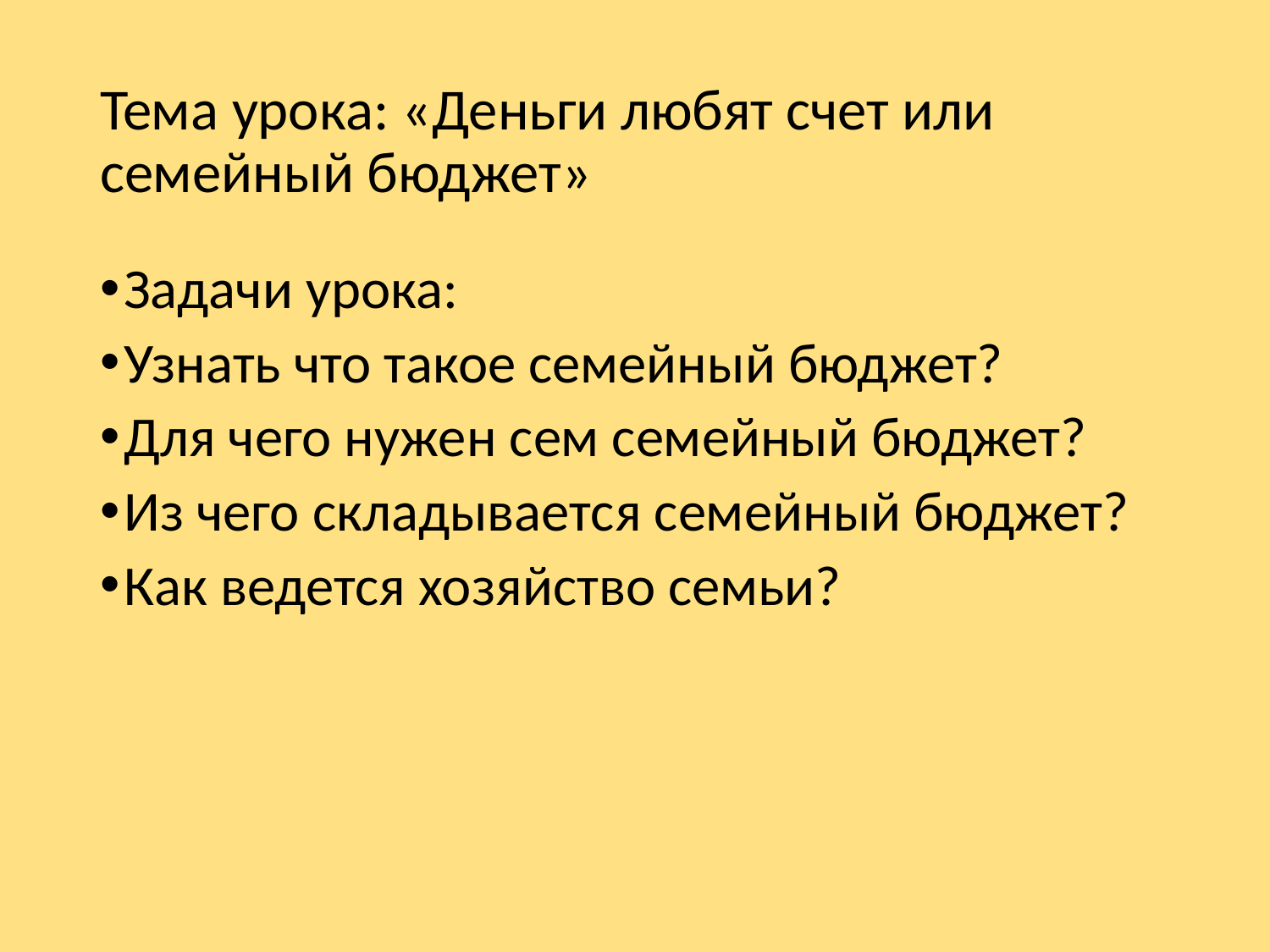

# Тема урока: «Деньги любят счет или семейный бюджет»
Задачи урока:
Узнать что такое семейный бюджет?
Для чего нужен сем семейный бюджет?
Из чего складывается семейный бюджет?
Как ведется хозяйство семьи?